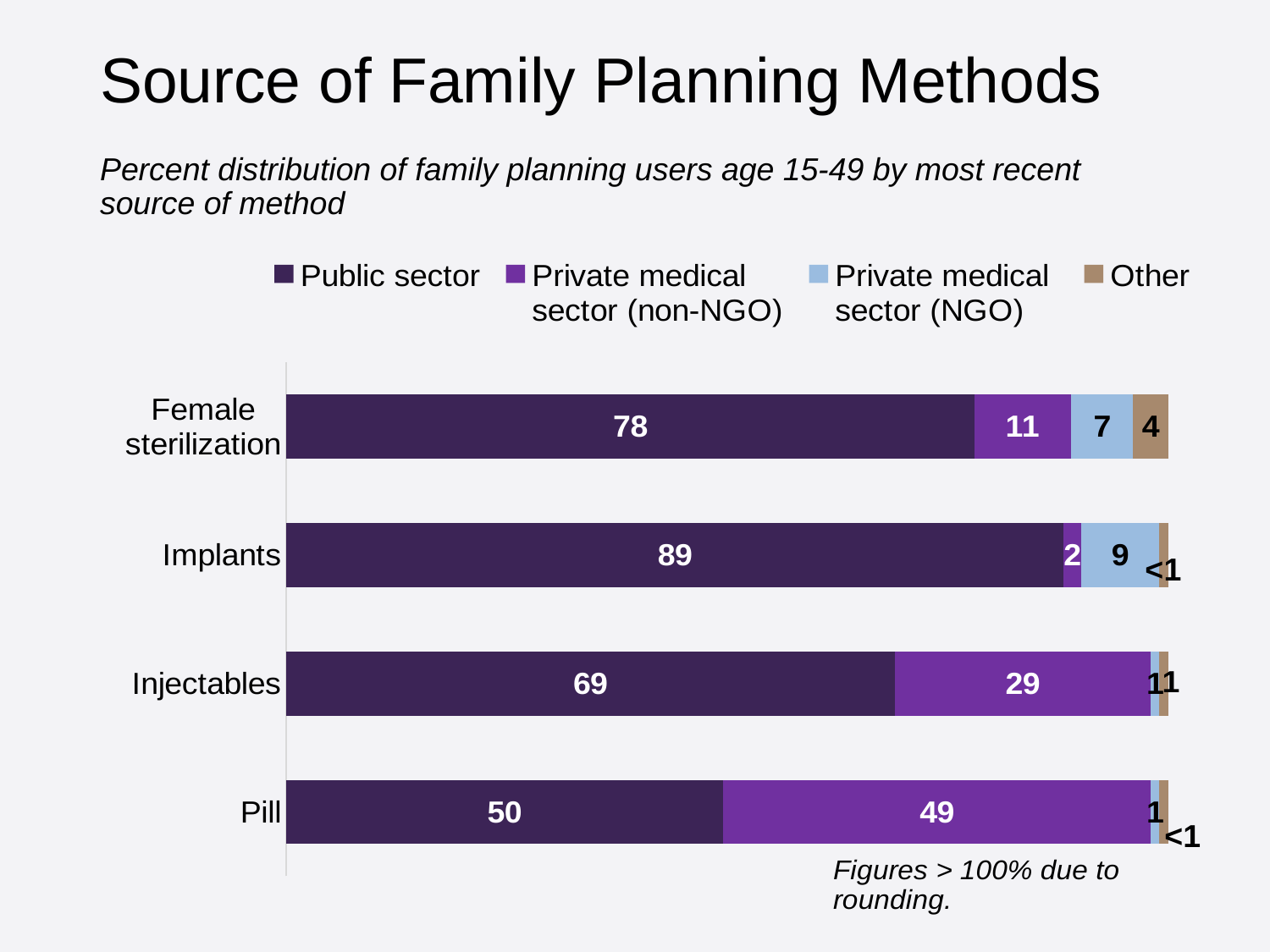

# Source of Family Planning Methods
Percent distribution of family planning users age 15-49 by most recent source of method

### Chart

| Category | Public sector | Private medical
sector (non-NGO) | Private medical
sector (NGO) | Other |
|---|---|---|---|---|
| Pill | 50.0 | 49.0 | 1.0 | 1.0 |
| Injectables | 69.0 | 29.0 | 1.0 | 1.0 |
| Implants | 89.0 | 2.0 | 9.0 | 1.0 |
| Female sterilization | 78.0 | 11.0 | 7.0 | 4.0 |
<1
<1